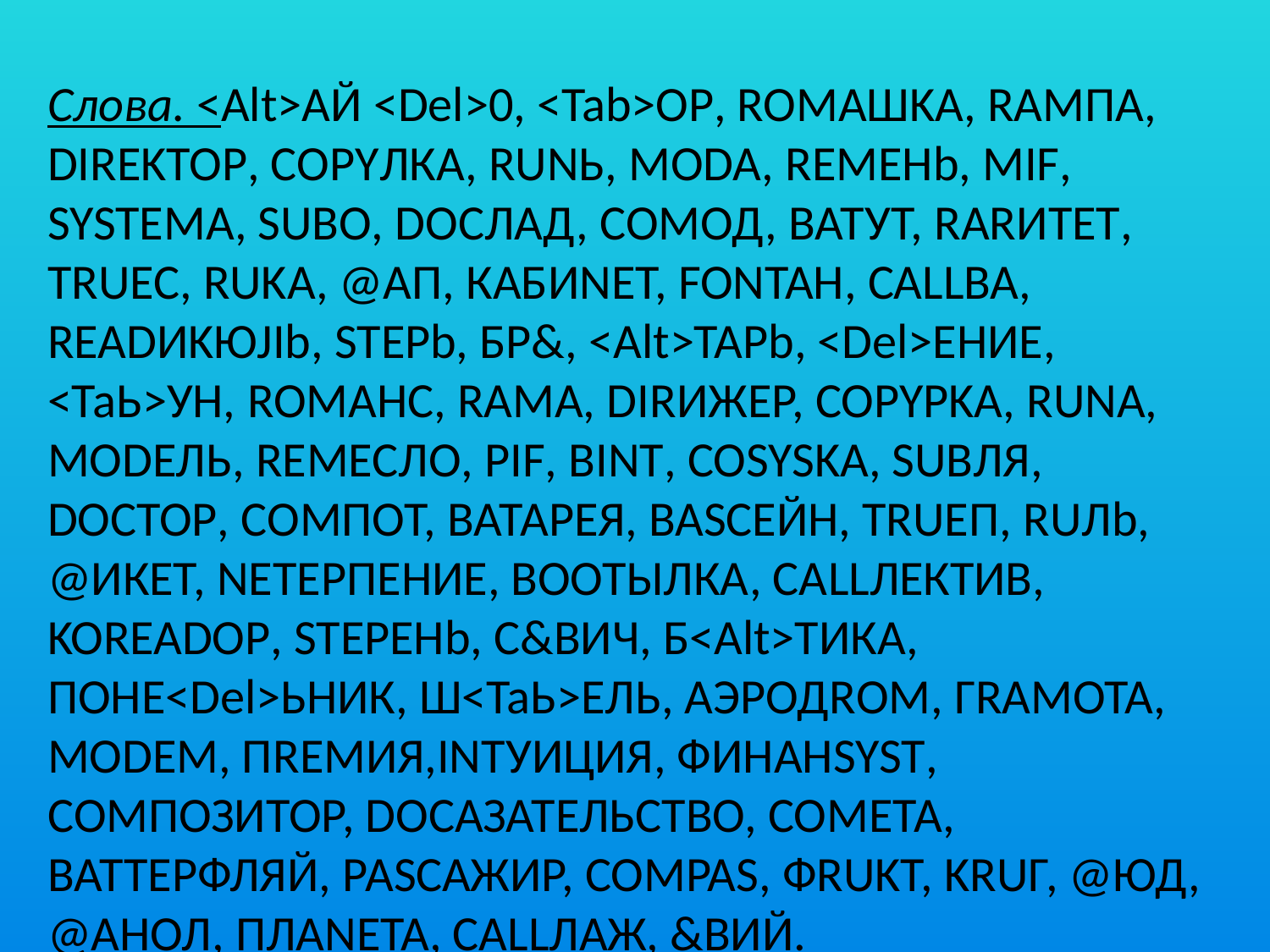

Слова. <Alt>AЙ <Del>0, <Tab>OP, ROMAШKA, RAMПA, DIREKTOP, СОРYЛКА, RUNЬ, MODA, REMEHb, MIF, SYSTEMA, SUBO, DOCЛАД, СОМОД, ВАТУТ, RARИTET, TRUEC, RUKA, @АП, КАБИNЕТ, FONTAH, CALLBA, READИKЮJIb, STEPb, БР&, <Alt>TAPb, <Del>EHИE, <ТаЬ>УН, ROMAHC, RAMA, DIRИЖЕР, COPYPKA, RUNA, МОDЕЛЬ, REMECЛO, PIF, BINT, COSYSKA, SUBЛЯ, DOCTOP, СОМПОТ, ВАТАРЕЯ, BASСEЙH, TRUEП, RUЛb, @ИКЕТ, NETEPПEHИE, ВООТЫЛКА, САLLЛЕКТИВ, KOREADOP, STEPEHb, С&ВИЧ, Б<Аlt>ТИКА, ПОНЕ<Dеl>ЬНИК, Ш<ТаЬ>ЕЛЬ, АЭРОДRОМ, ГRAMOTA, MODEM, ПRЕМИЯ,INТУИЦИЯ, ФИHAHSYST, СОМПОЗИТОР, DОСАЗАТЕЛЬСТВО, СОМЕТА, BАТТЕРФЛЯЙ, РАSСАЖИР, COMPAS, ФRUKТ, KRUГ, @ЮД, @АНОЛ, ПЛАNETA, САLLЛАЖ, &ВИЙ.